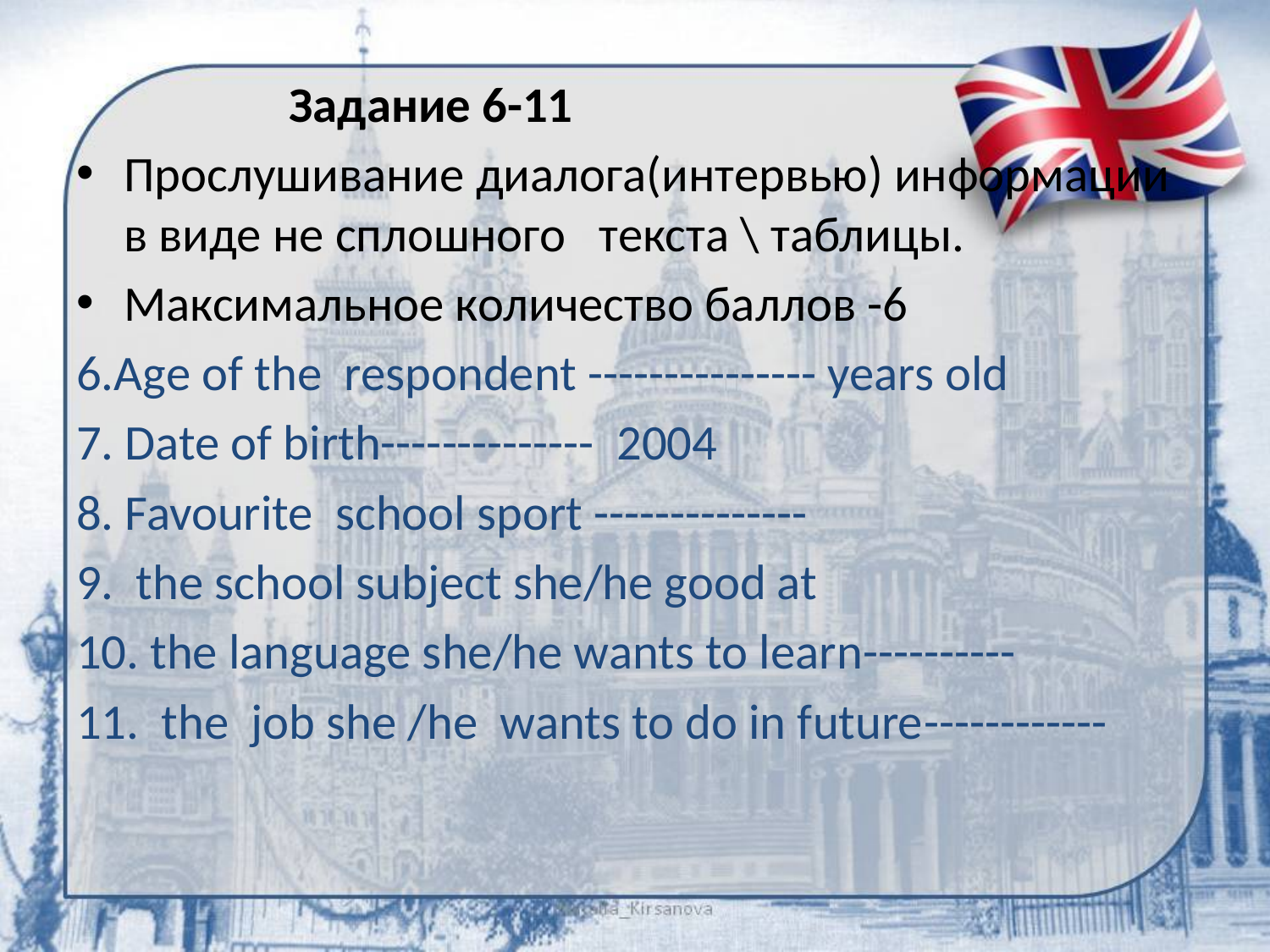

#
                   Задание 6-11
Прослушивание диалога(интервью) информации в виде не сплошного   текста \ таблицы.
Максимальное количество баллов -6
6.Age of the  respondent --------------- years old
7. Date of birth--------------  2004
8. Favourite  school sport --------------
9.  the school subject she/he good at
10. the language she/he wants to learn----------
11.  the  job she /he  wants to do in future------------